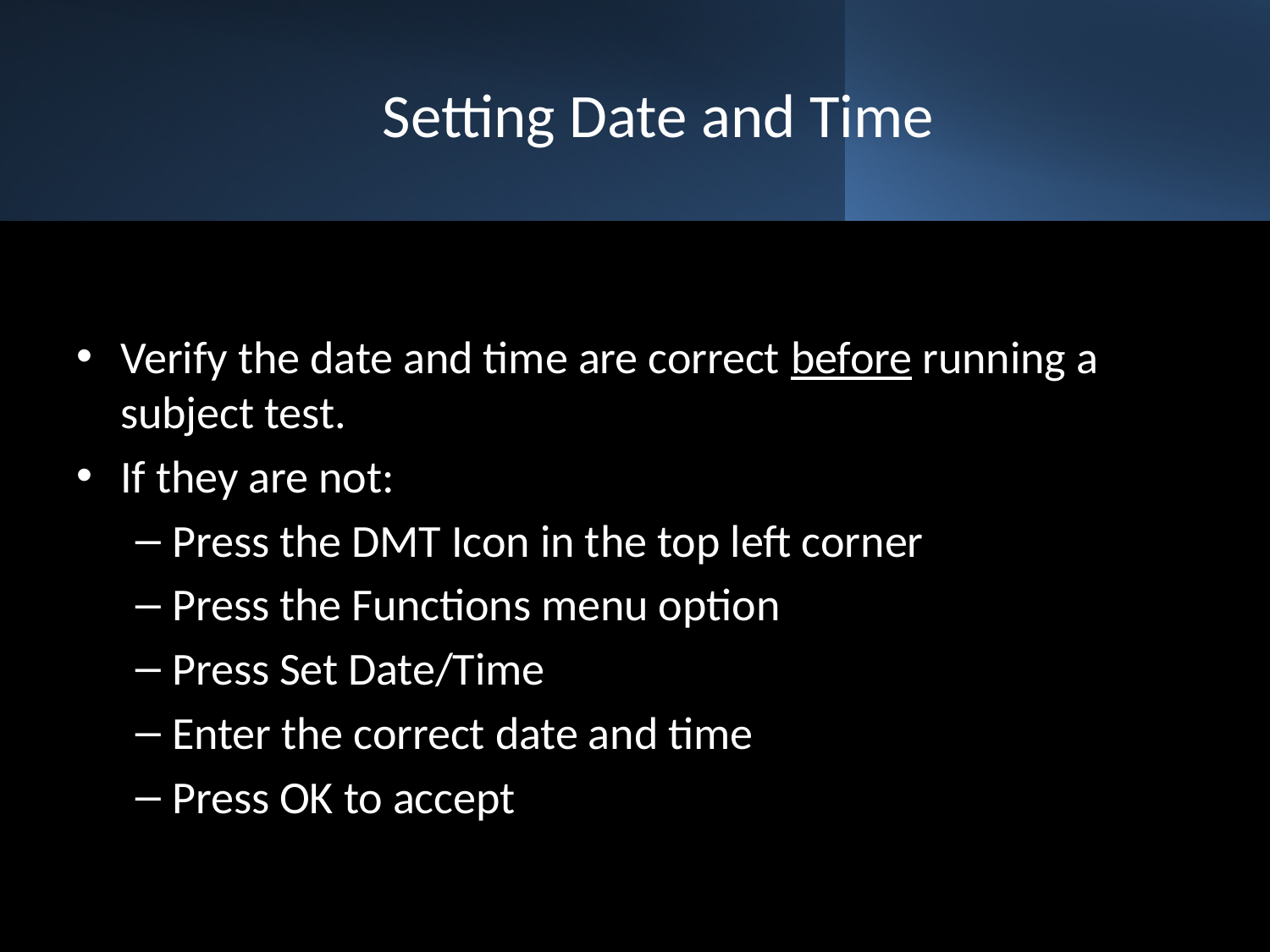

# Setting Date and Time
Verify the date and time are correct before running a subject test.
If they are not:
Press the DMT Icon in the top left corner
Press the Functions menu option
Press Set Date/Time
Enter the correct date and time
Press OK to accept

Approved and Issued: 2025.10.01